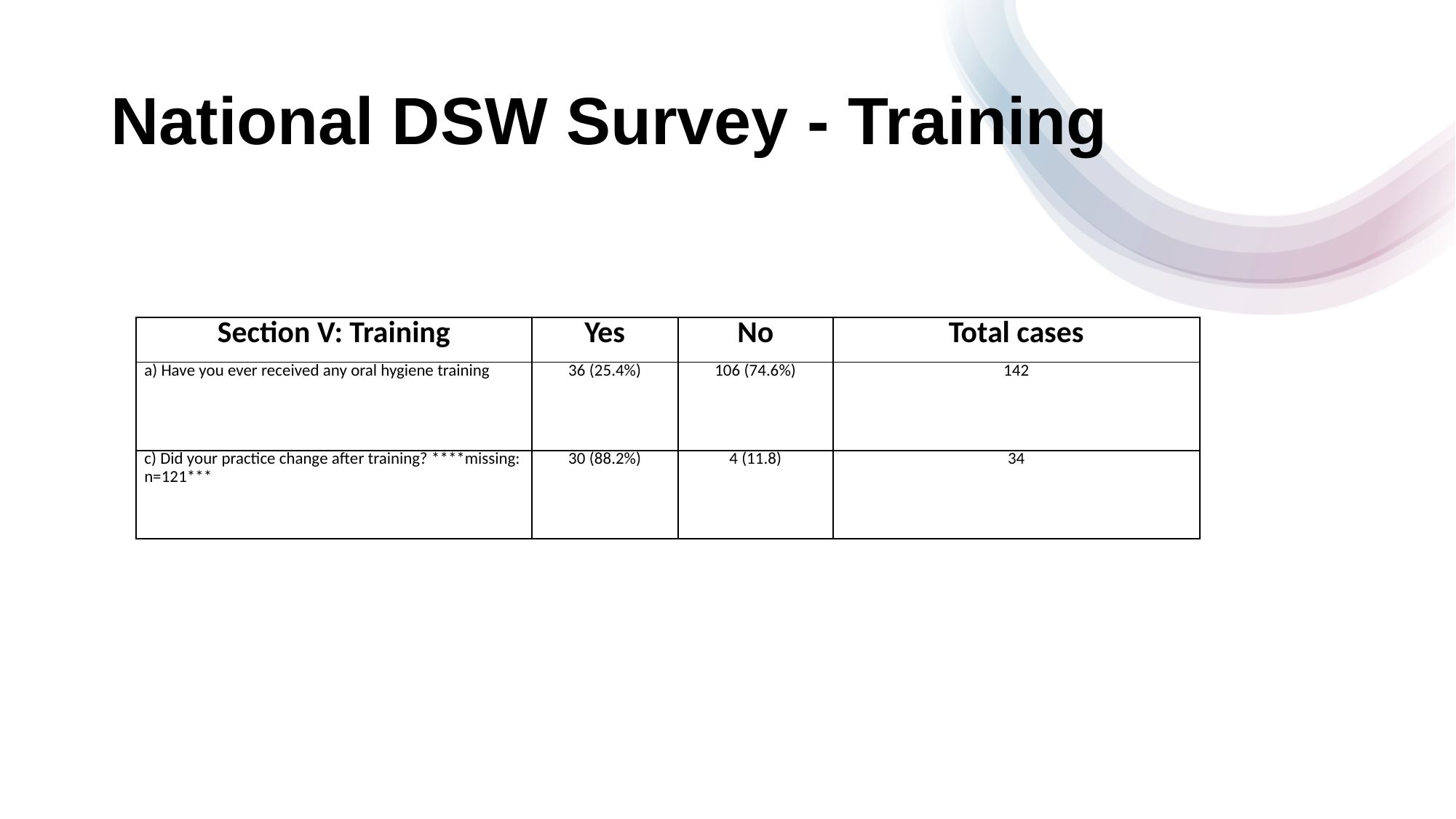

# National DSW Survey - Training
| Section V: Training | Yes | No | Total cases |
| --- | --- | --- | --- |
| a) Have you ever received any oral hygiene training | 36 (25.4%) | 106 (74.6%) | 142 |
| c) Did your practice change after training? \*\*\*\*missing: n=121\*\*\* | 30 (88.2%) | 4 (11.8) | 34 |